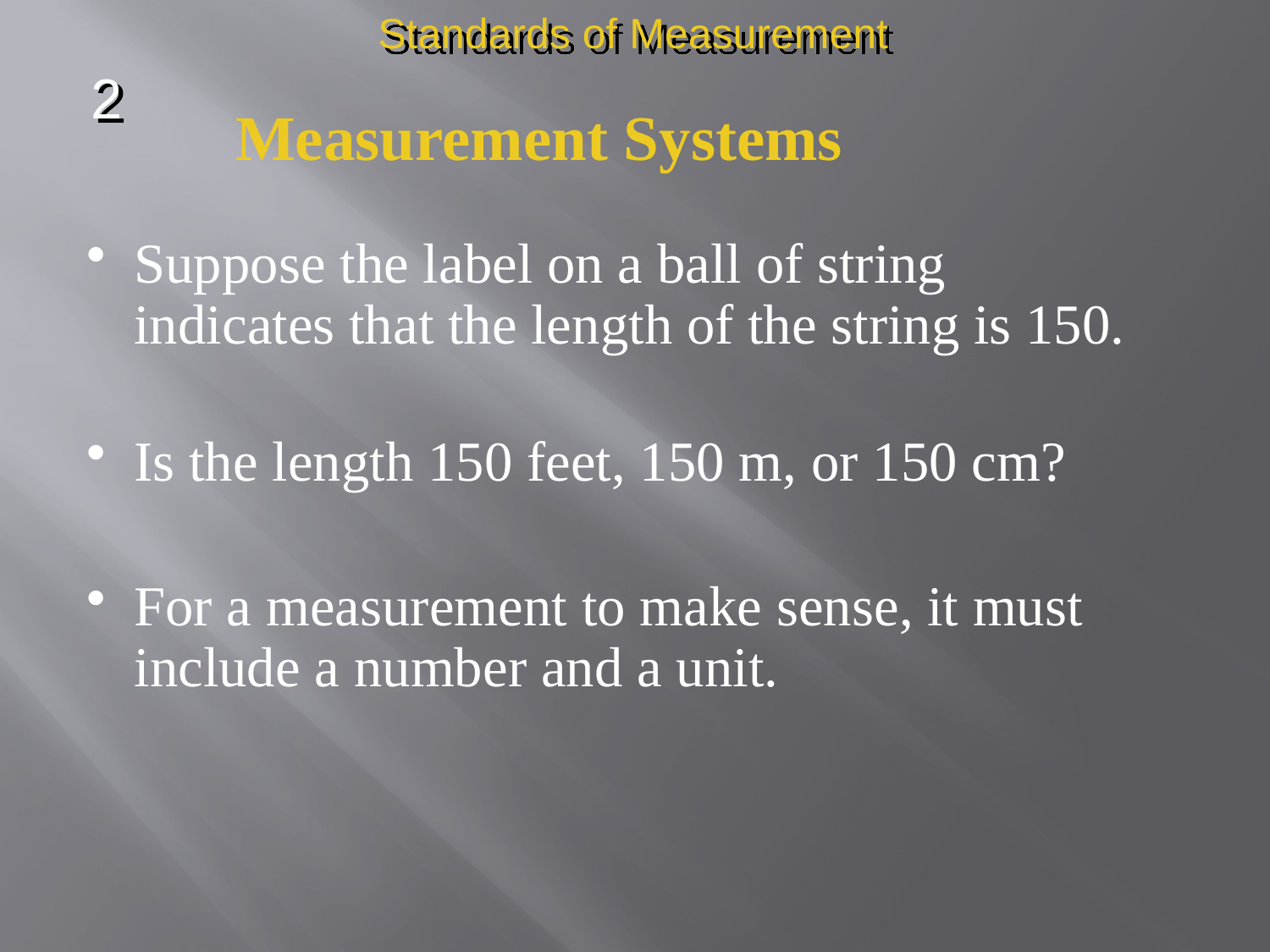

Standards of Measurement
2
Measurement Systems
Suppose the label on a ball of string indicates that the length of the string is 150.
Is the length 150 feet, 150 m, or 150 cm?
For a measurement to make sense, it must include a number and a unit.